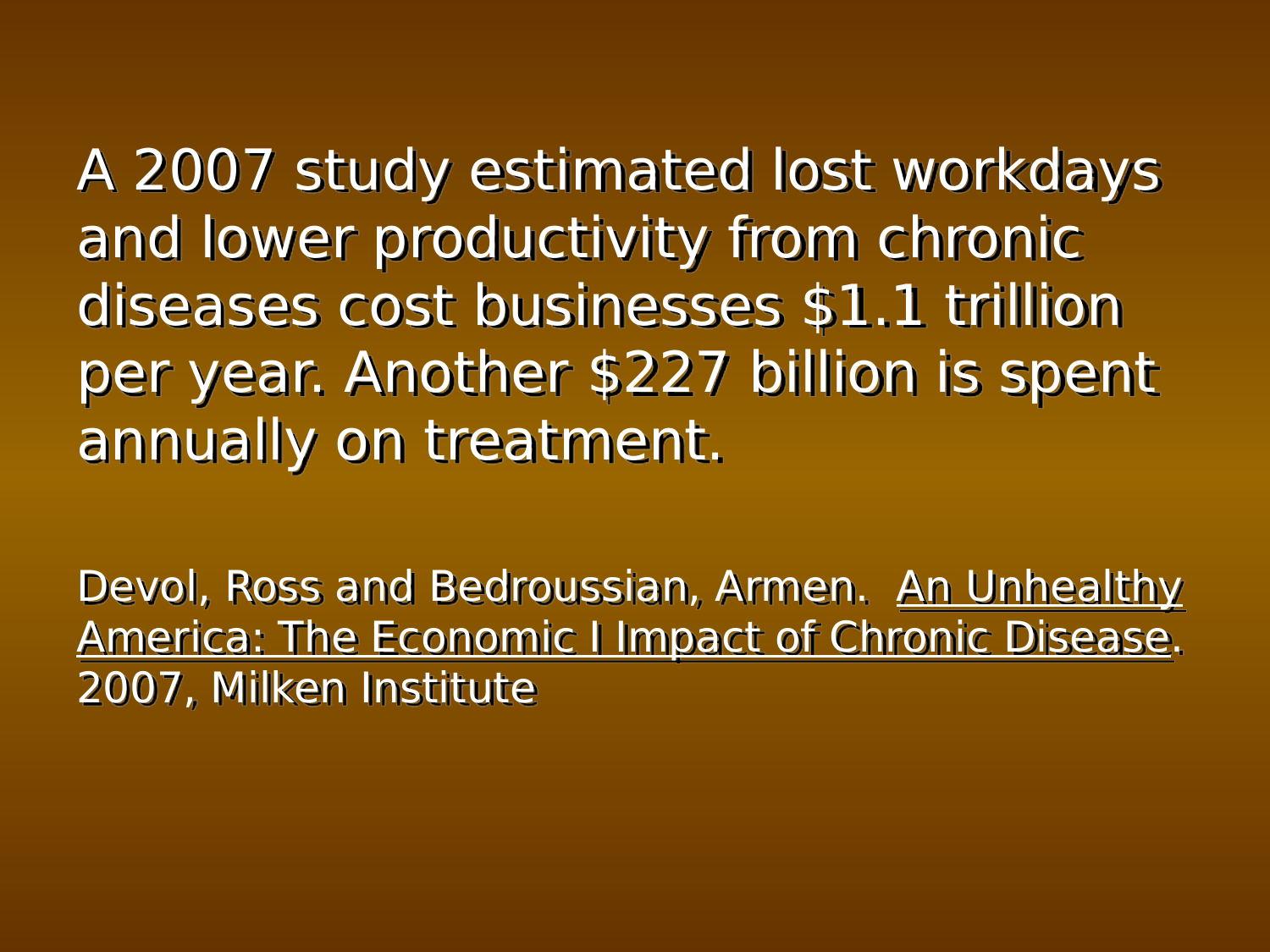

A 2007 study estimated lost workdays and lower productivity from chronic diseases cost businesses $1.1 trillion per year. Another $227 billion is spent annually on treatment.

Devol, Ross and Bedroussian, Armen.  An Unhealthy America: The Economic I Impact of Chronic Disease. 2007, Milken Institute